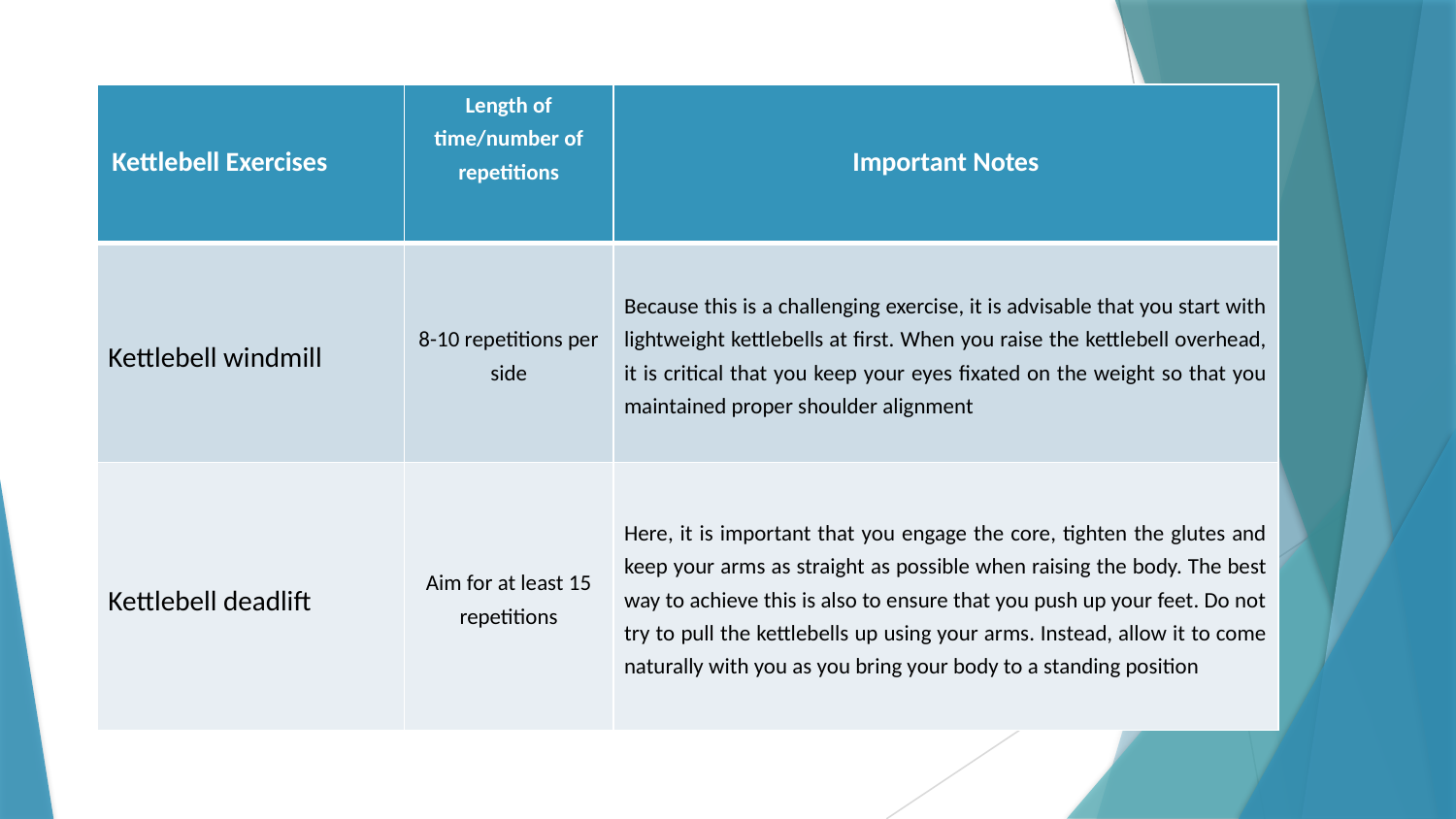

| Kettlebell Exercises | Length of time/number of repetitions | Important Notes |
| --- | --- | --- |
| Kettlebell windmill | 8-10 repetitions per side | Because this is a challenging exercise, it is advisable that you start with lightweight kettlebells at first. When you raise the kettlebell overhead, it is critical that you keep your eyes fixated on the weight so that you maintained proper shoulder alignment |
| Kettlebell deadlift | Aim for at least 15 repetitions | Here, it is important that you engage the core, tighten the glutes and keep your arms as straight as possible when raising the body. The best way to achieve this is also to ensure that you push up your feet. Do not try to pull the kettlebells up using your arms. Instead, allow it to come naturally with you as you bring your body to a standing position |